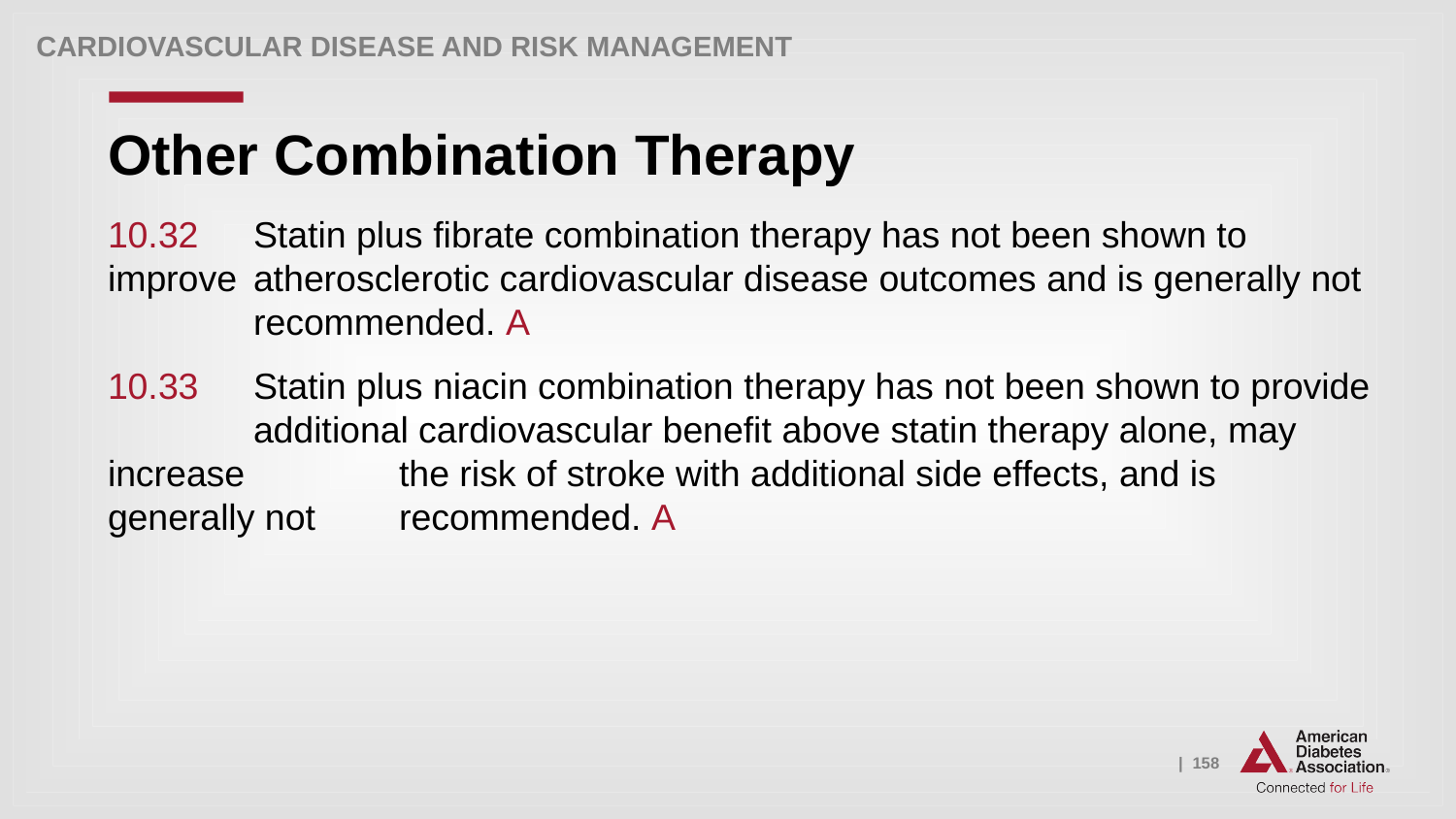

Cardiovascular Disease and Risk Management
# Other Combination Therapy
10.32 	Statin plus fibrate combination therapy has not been shown to improve 	atherosclerotic cardiovascular disease outcomes and is generally not 	recommended. A
10.33 	Statin plus niacin combination therapy has not been shown to provide 	additional cardiovascular benefit above statin therapy alone, may increase 	the risk of stroke with additional side effects, and is generally not 	recommended. A